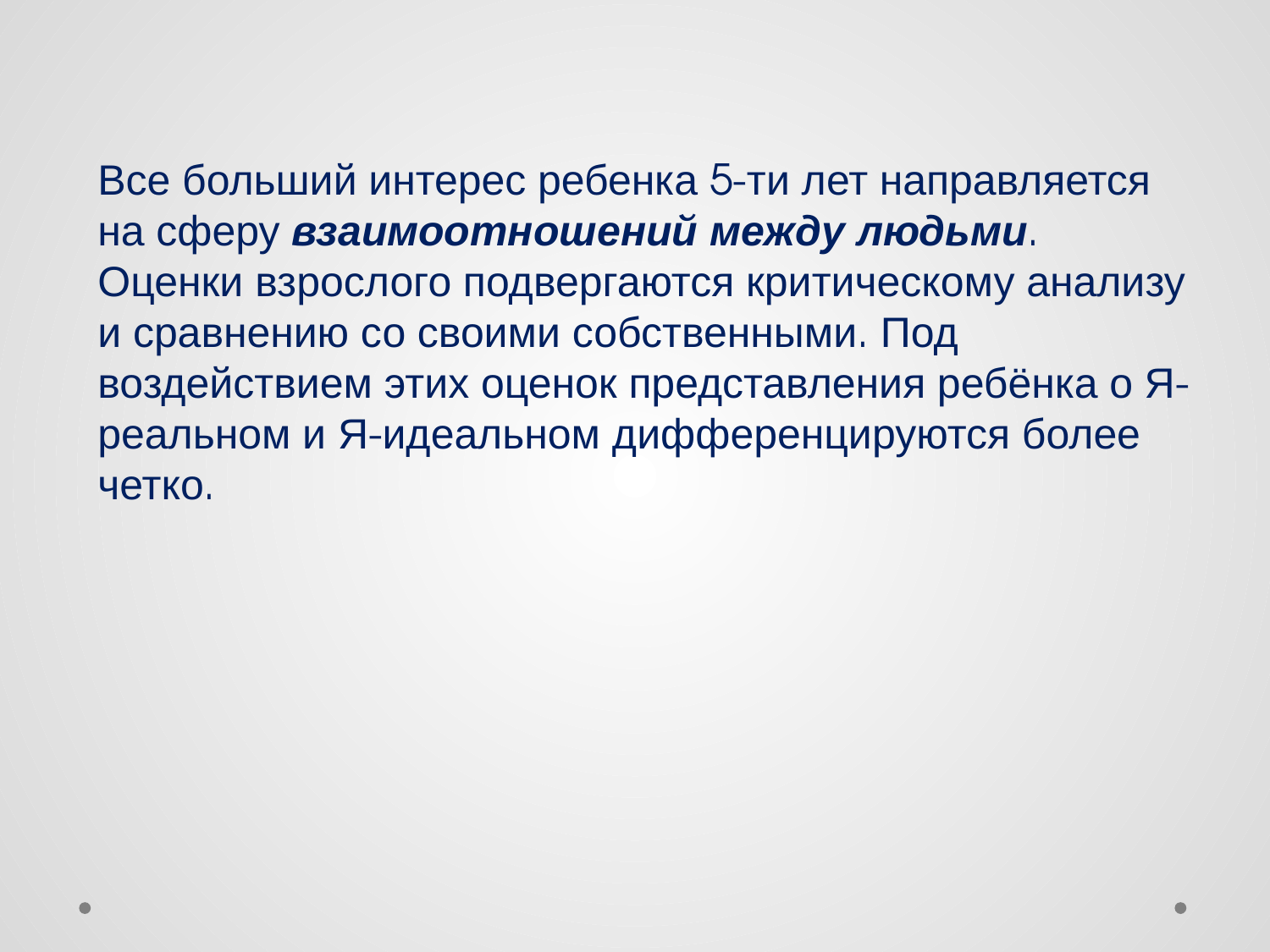

#
Все больший интерес ребенка 5-ти лет направляется на сферу взаимоотношений между людьми. Оценки взрослого подвергаются критическому анализу и сравнению со своими собственными. Под воздействием этих оценок представления ребёнка о Я-реальном и Я-идеальном дифференцируются более четко.